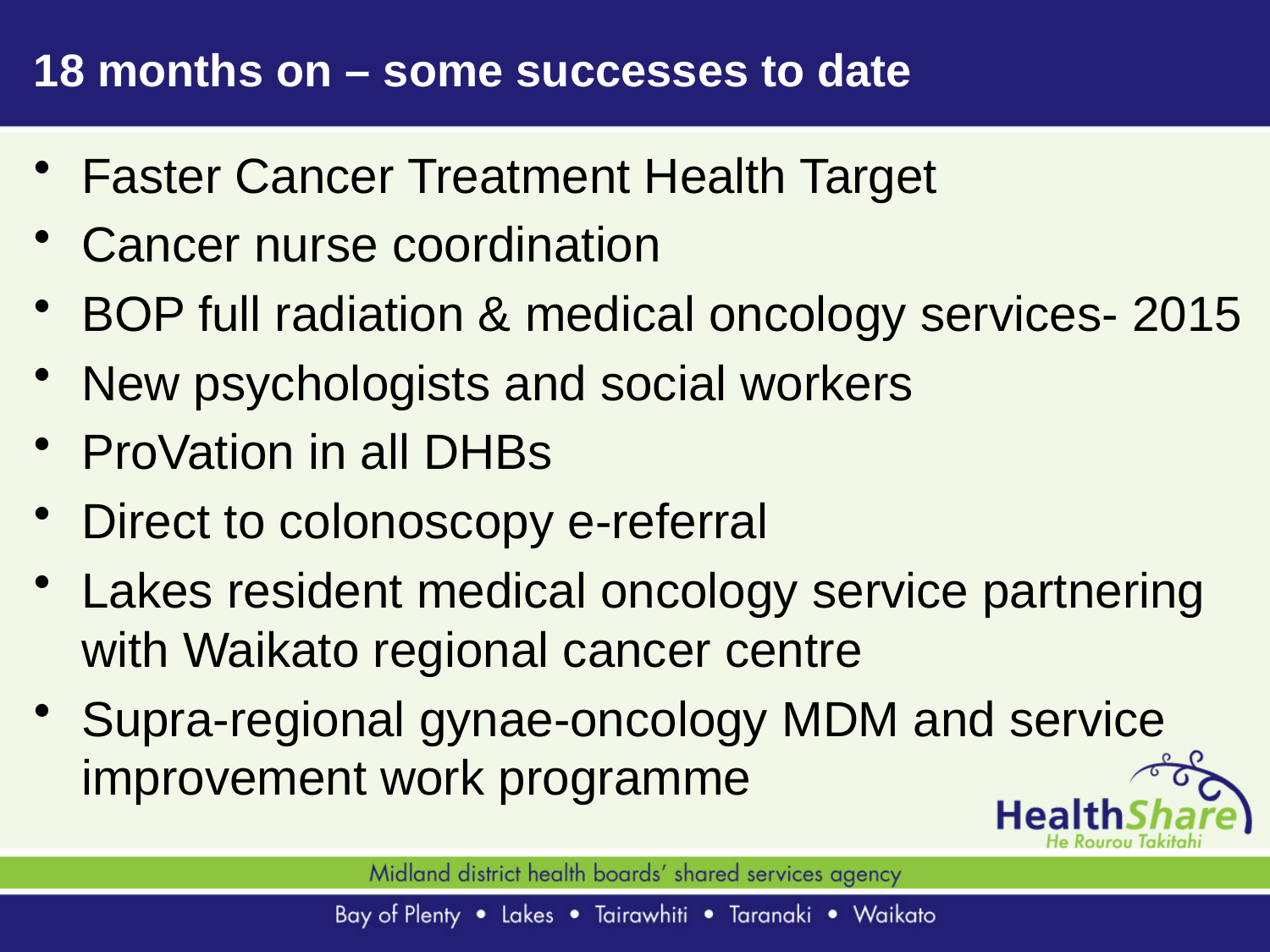

# 18 months on – some successes to date
Faster Cancer Treatment Health Target
Cancer nurse coordination
BOP full radiation & medical oncology services- 2015
New psychologists and social workers
ProVation in all DHBs
Direct to colonoscopy e-referral
Lakes resident medical oncology service partnering with Waikato regional cancer centre
Supra-regional gynae-oncology MDM and service improvement work programme